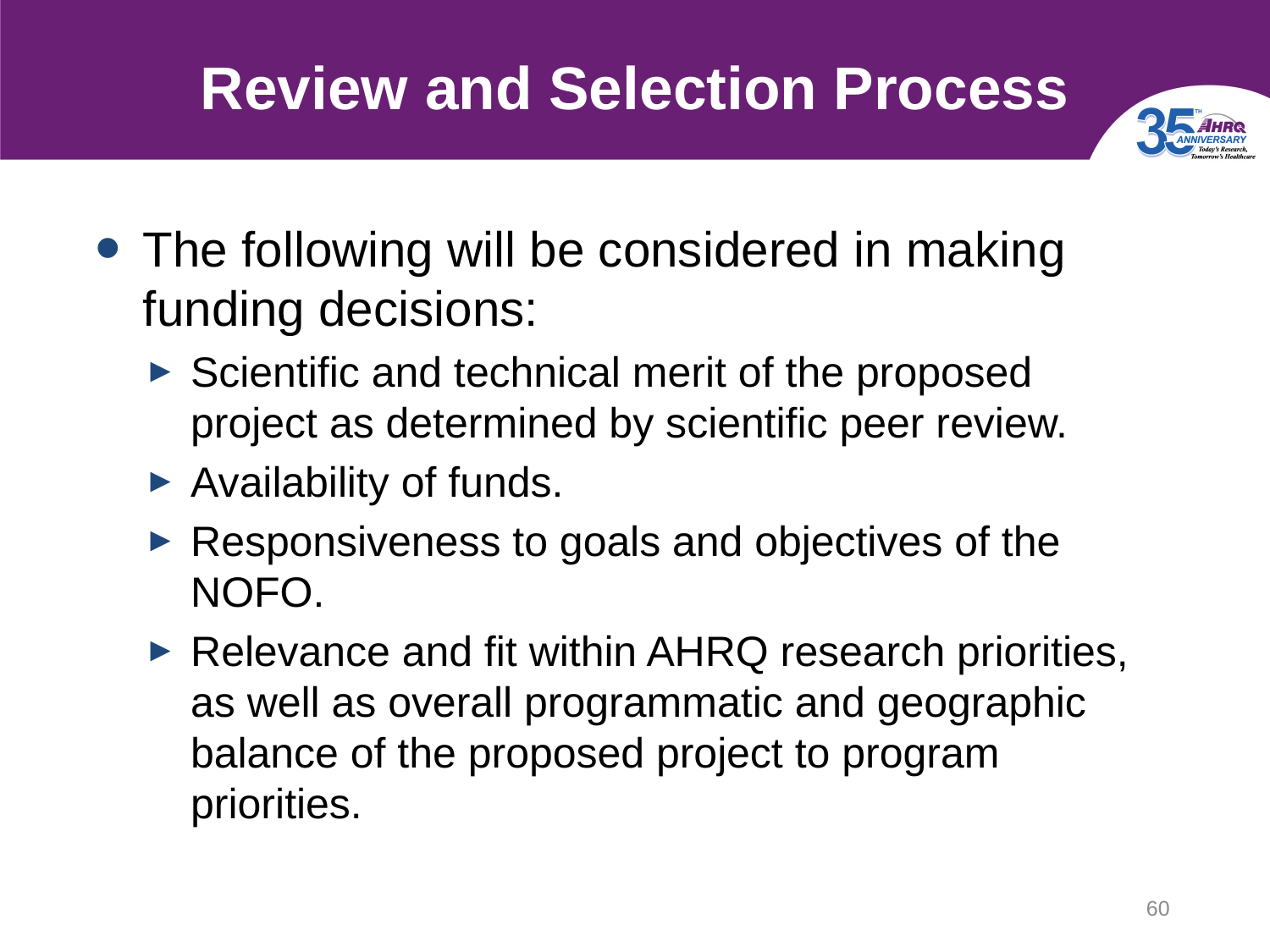

# Review and Selection Process
The following will be considered in making funding decisions:
Scientific and technical merit of the proposed project as determined by scientific peer review.
Availability of funds.
Responsiveness to goals and objectives of the NOFO.
Relevance and fit within AHRQ research priorities, as well as overall programmatic and geographic balance of the proposed project to program priorities.

60